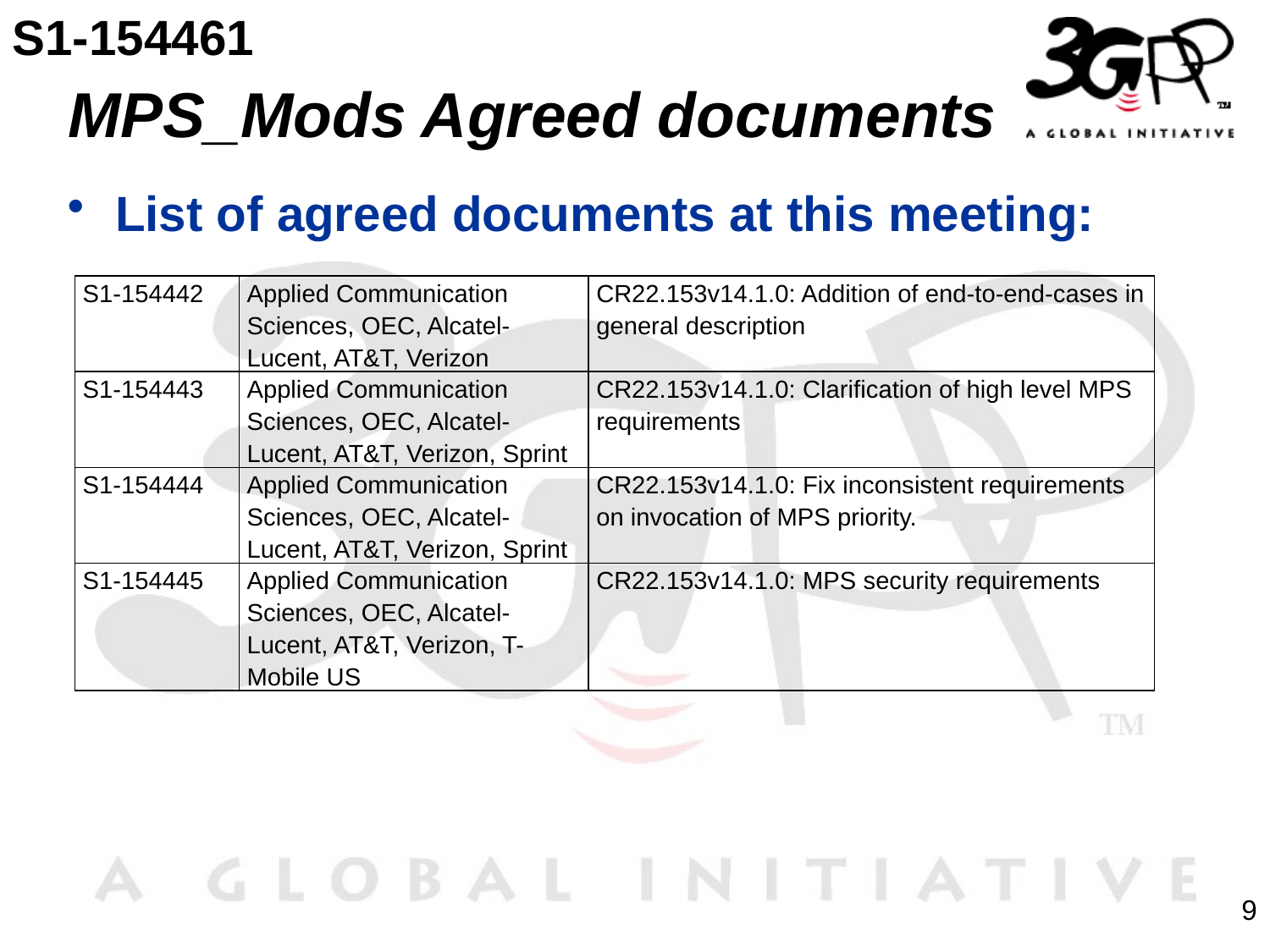

S1-154461
# MPS_Mods Agreed documents
List of agreed documents at this meeting:

| S1-154442 | Applied Communication Sciences, OEC, Alcatel-Lucent, AT&T, Verizon | CR22.153v14.1.0: Addition of end-to-end-cases in general description |
| --- | --- | --- |
| S1-154443 | Applied Communication Sciences, OEC, Alcatel-Lucent, AT&T, Verizon, Sprint | CR22.153v14.1.0: Clarification of high level MPS requirements |
| S1-154444 | Applied Communication Sciences, OEC, Alcatel-Lucent, AT&T, Verizon, Sprint | CR22.153v14.1.0: Fix inconsistent requirements on invocation of MPS priority. |
| S1-154445 | Applied Communication Sciences, OEC, Alcatel-Lucent, AT&T, Verizon, T-Mobile US | CR22.153v14.1.0: MPS security requirements |
9